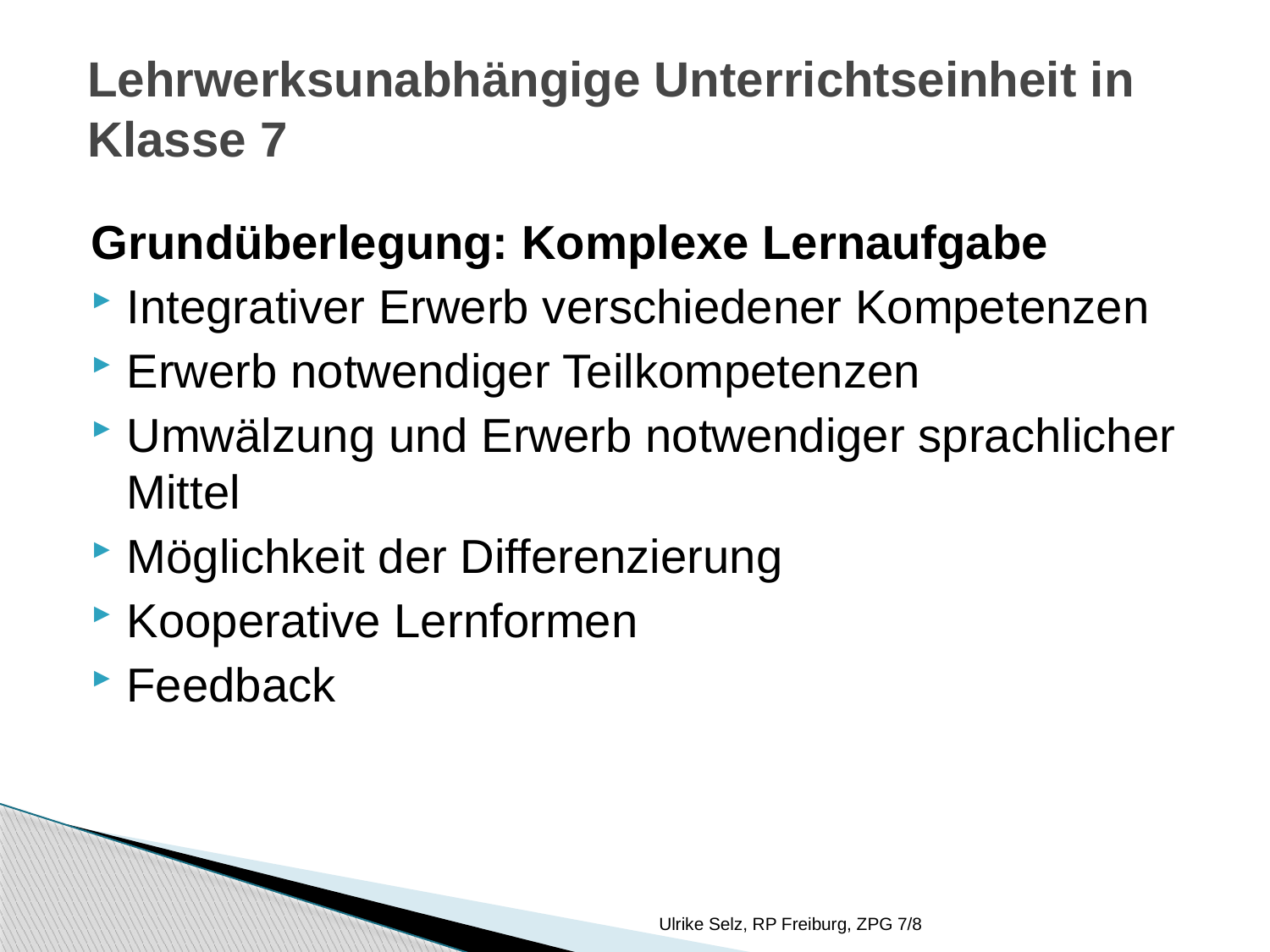

# Lehrwerksunabhängige Unterrichtseinheit in Klasse 7
Grundüberlegung: Komplexe Lernaufgabe
Integrativer Erwerb verschiedener Kompetenzen
Erwerb notwendiger Teilkompetenzen
Umwälzung und Erwerb notwendiger sprachlicher Mittel
Möglichkeit der Differenzierung
Kooperative Lernformen
Feedback
Ulrike Selz, RP Freiburg, ZPG 7/8